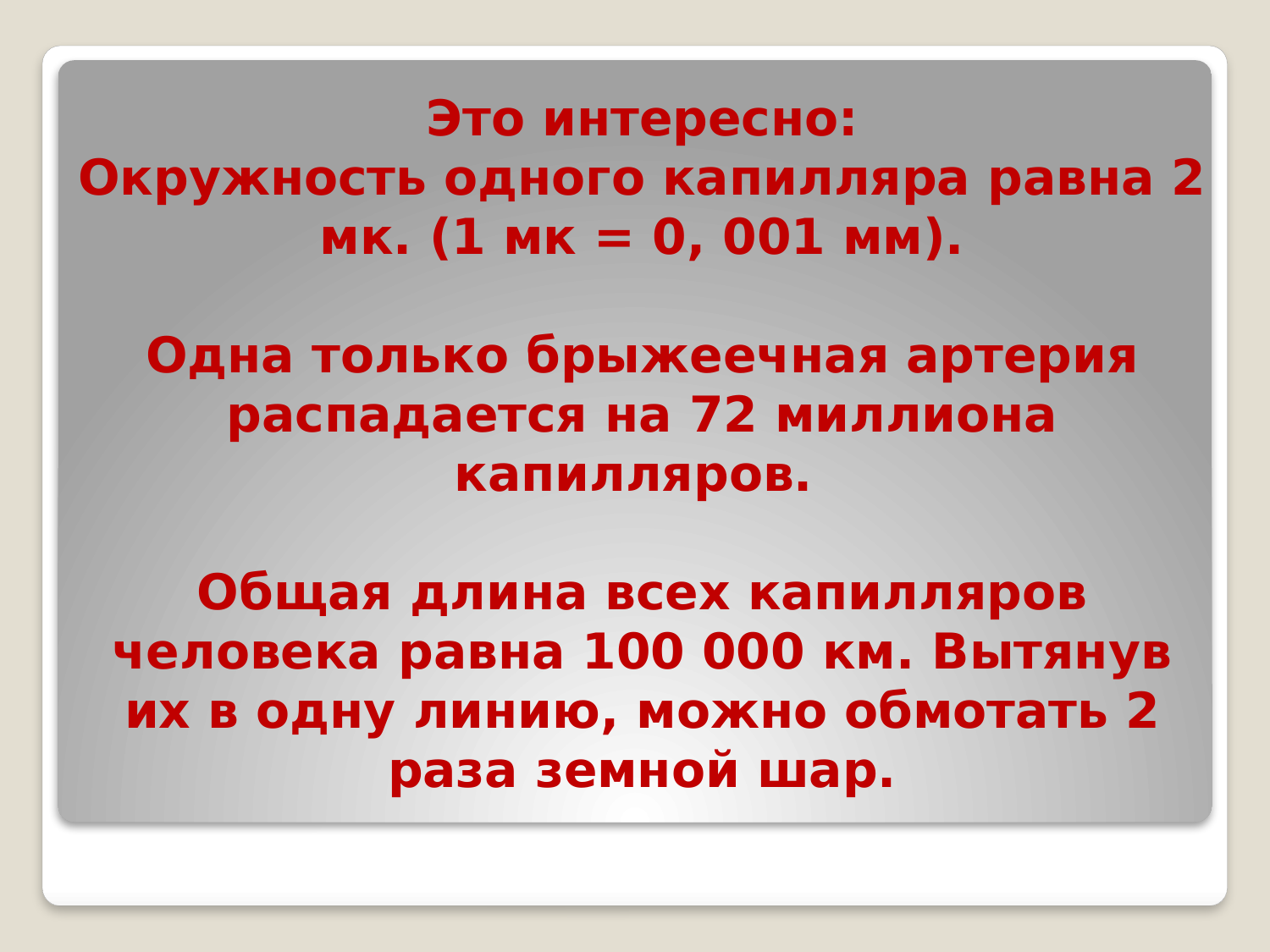

# Это интересно: Окружность одного капилляра равна 2 мк. (1 мк = 0, 001 мм). Одна только брыжеечная артерия распадается на 72 миллиона капилляров. Общая длина всех капилляров человека равна 100 000 км. Вытянув их в одну линию, можно обмотать 2 раза земной шар.